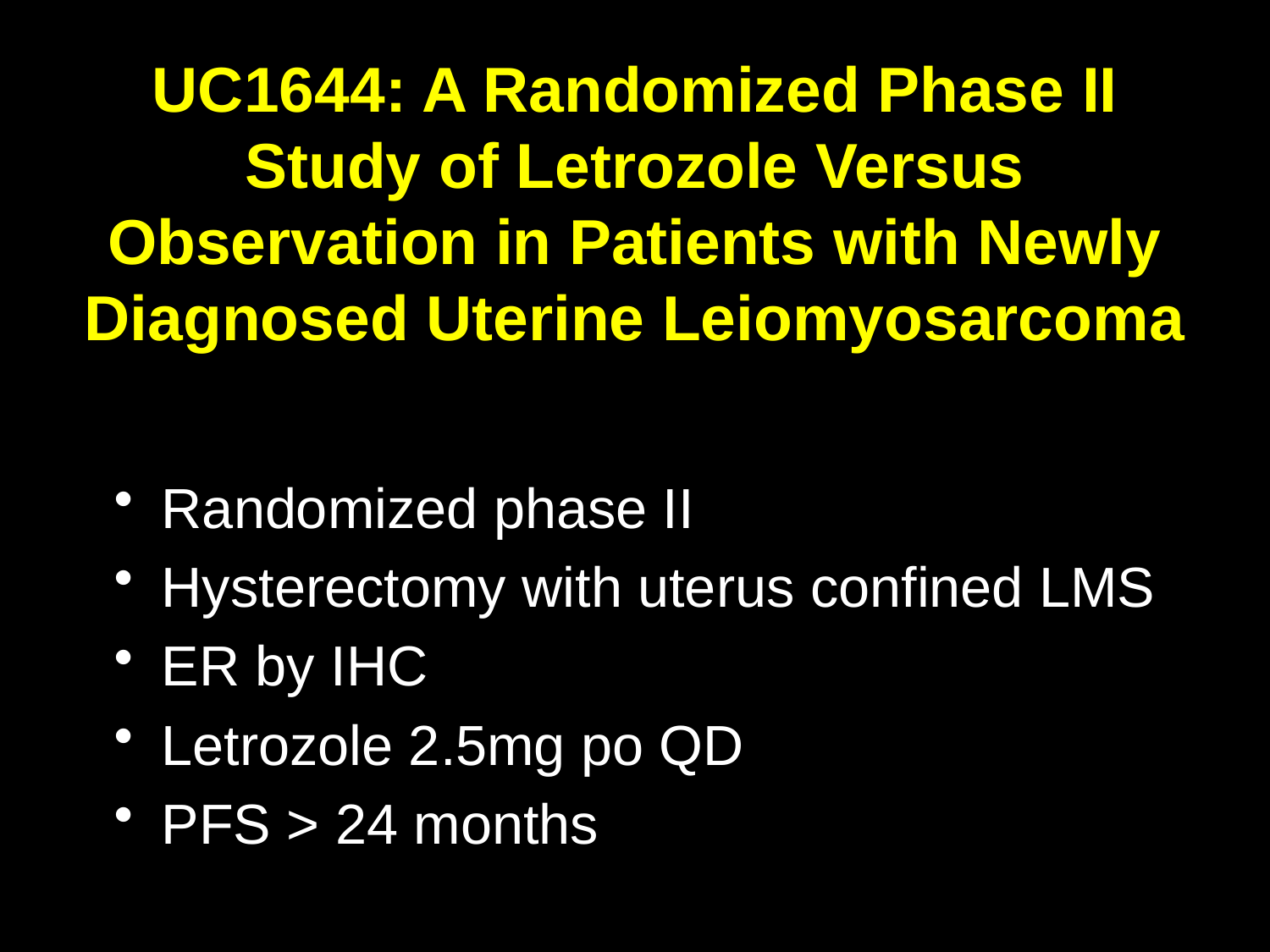

# UC1644: A Randomized Phase II Study of Letrozole Versus Observation in Patients with Newly Diagnosed Uterine Leiomyosarcoma
Randomized phase II
Hysterectomy with uterus confined LMS
ER by IHC
Letrozole 2.5mg po QD
PFS > 24 months